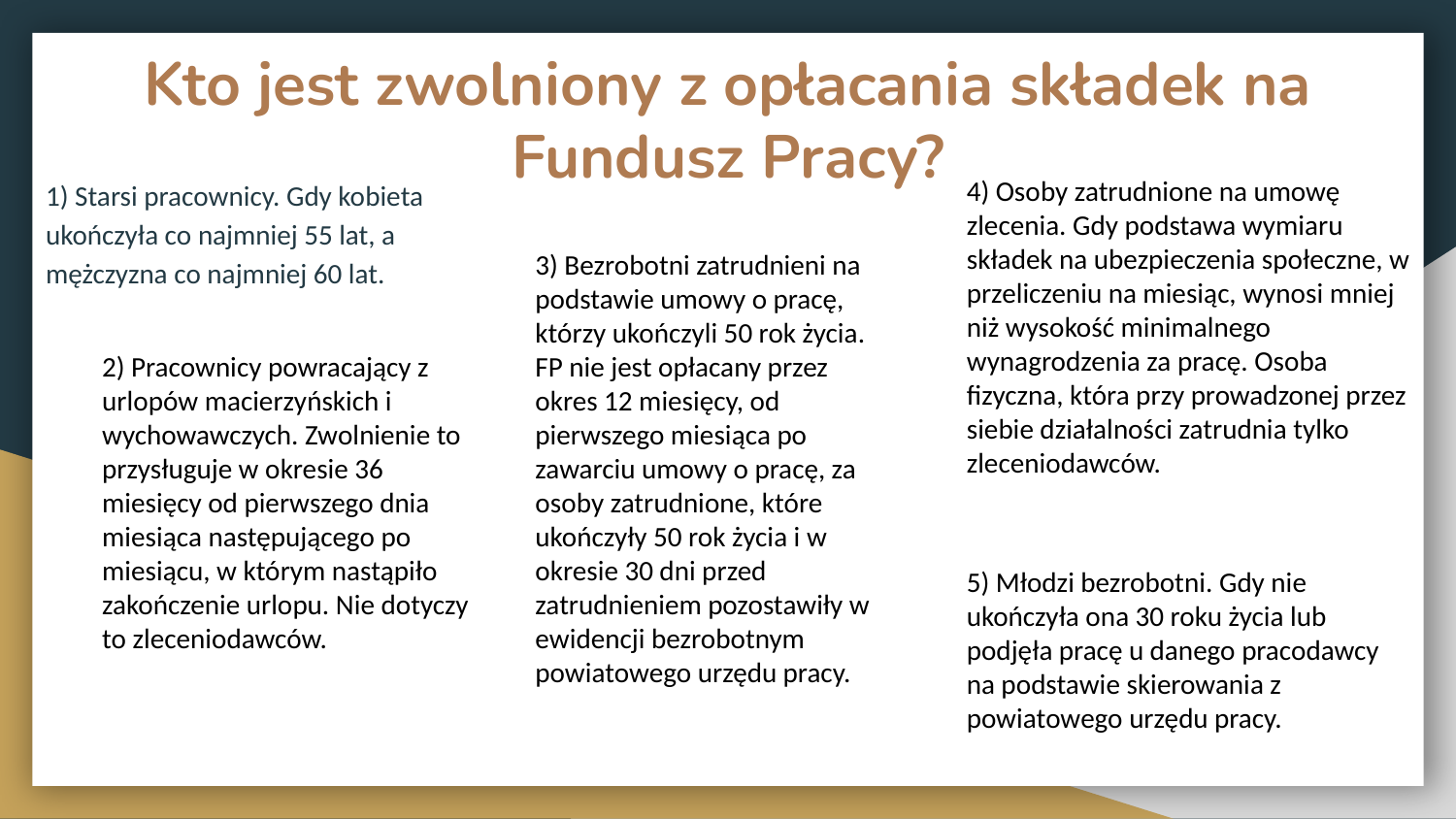

# Kto jest zwolniony z opłacania składek na Fundusz Pracy?
1) Starsi pracownicy. Gdy kobieta ukończyła co najmniej 55 lat, a mężczyzna co najmniej 60 lat.
4) Osoby zatrudnione na umowę zlecenia. Gdy podstawa wymiaru składek na ubezpieczenia społeczne, w przeliczeniu na miesiąc, wynosi mniej niż wysokość minimalnego wynagrodzenia za pracę. Osoba fizyczna, która przy prowadzonej przez siebie działalności zatrudnia tylko zleceniodawców.
3) Bezrobotni zatrudnieni na podstawie umowy o pracę, którzy ukończyli 50 rok życia. FP nie jest opłacany przez okres 12 miesięcy, od pierwszego miesiąca po zawarciu umowy o pracę, za osoby zatrudnione, które ukończyły 50 rok życia i w okresie 30 dni przed zatrudnieniem pozostawiły w ewidencji bezrobotnym powiatowego urzędu pracy.
2) Pracownicy powracający z urlopów macierzyńskich i wychowawczych. Zwolnienie to przysługuje w okresie 36 miesięcy od pierwszego dnia miesiąca następującego po miesiącu, w którym nastąpiło zakończenie urlopu. Nie dotyczy to zleceniodawców.
5) Młodzi bezrobotni. Gdy nie ukończyła ona 30 roku życia lub podjęła pracę u danego pracodawcy na podstawie skierowania z powiatowego urzędu pracy.